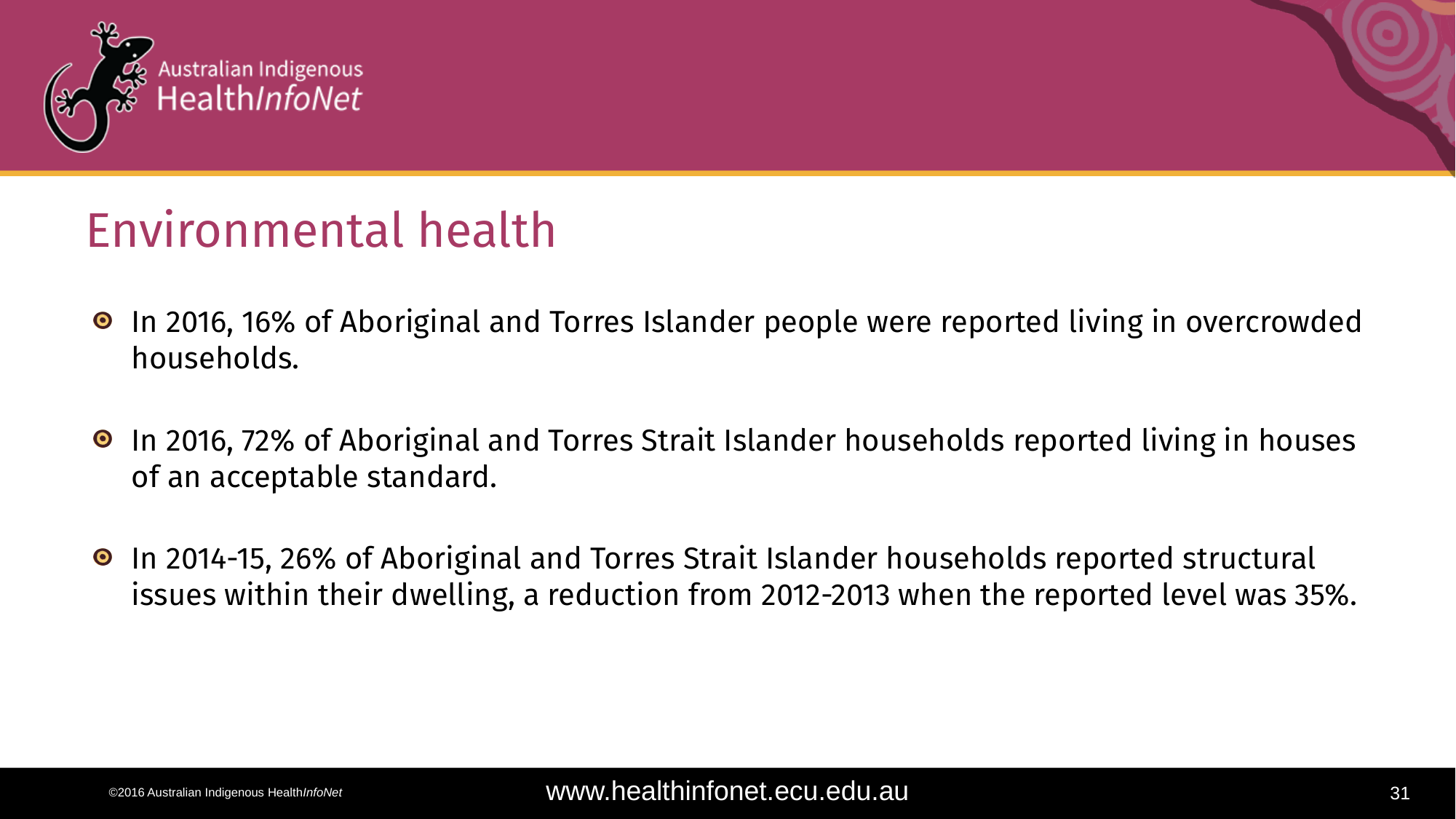

# Environmental health
In 2016, 16% of Aboriginal and Torres Islander people were reported living in overcrowded households.
In 2016, 72% of Aboriginal and Torres Strait Islander households reported living in houses of an acceptable standard.
In 2014-15, 26% of Aboriginal and Torres Strait Islander households reported structural issues within their dwelling, a reduction from 2012-2013 when the reported level was 35%.